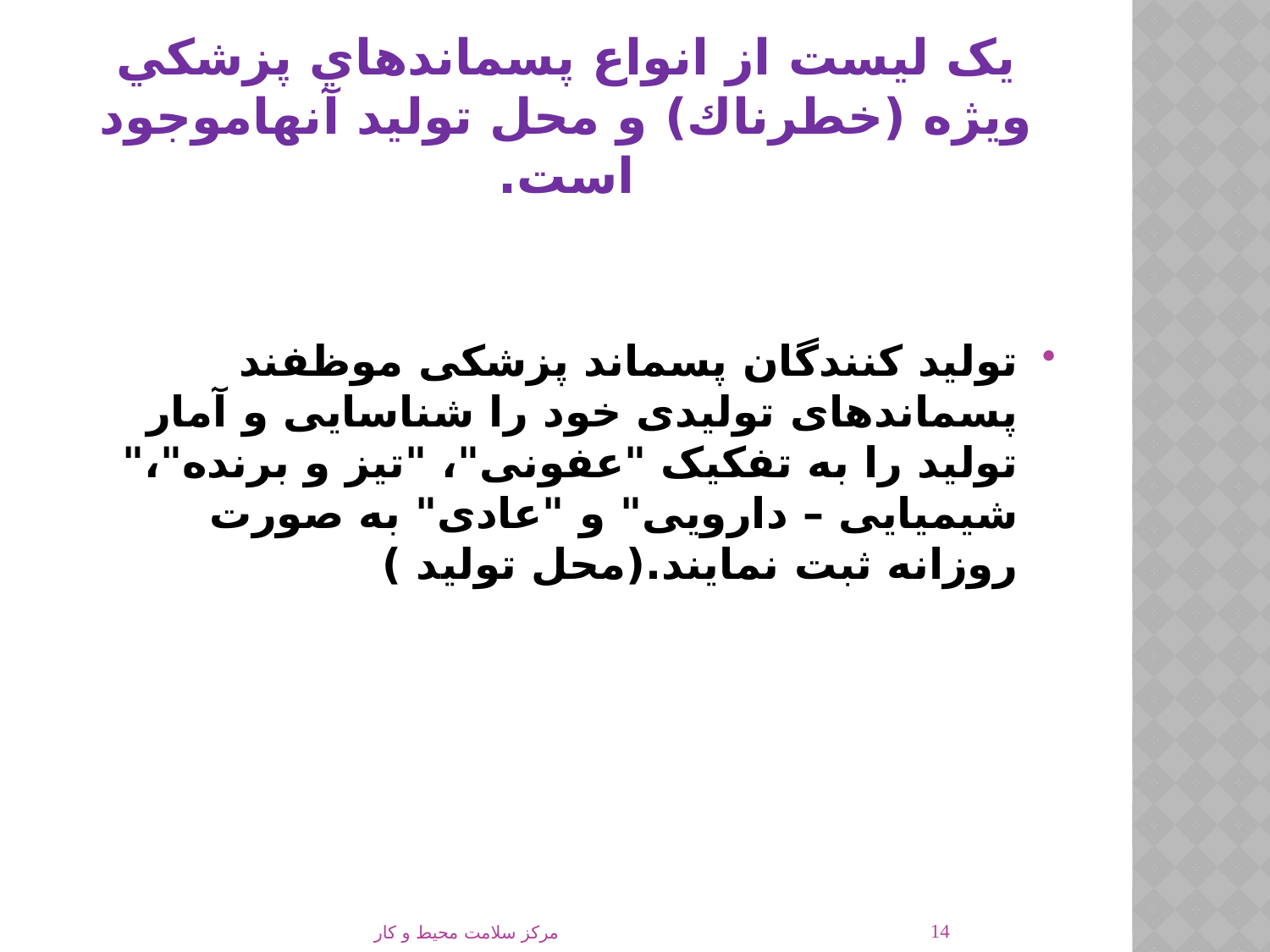

# یک لیست از انواع پسماندهاي پزشكي ويژه (خطرناك) و محل توليد آنهاموجود است.
تولید کنندگان پسماند پزشکی موظفند پسماندهای تولیدی خود را شناسایی و آمار تولید را به تفکیک "عفونی"، "تیز و برنده"،" شیمیایی – دارویی" و "عادی" به صورت روزانه ثبت نمایند.(محل تولید )

14
مركز سلامت محيط و كار